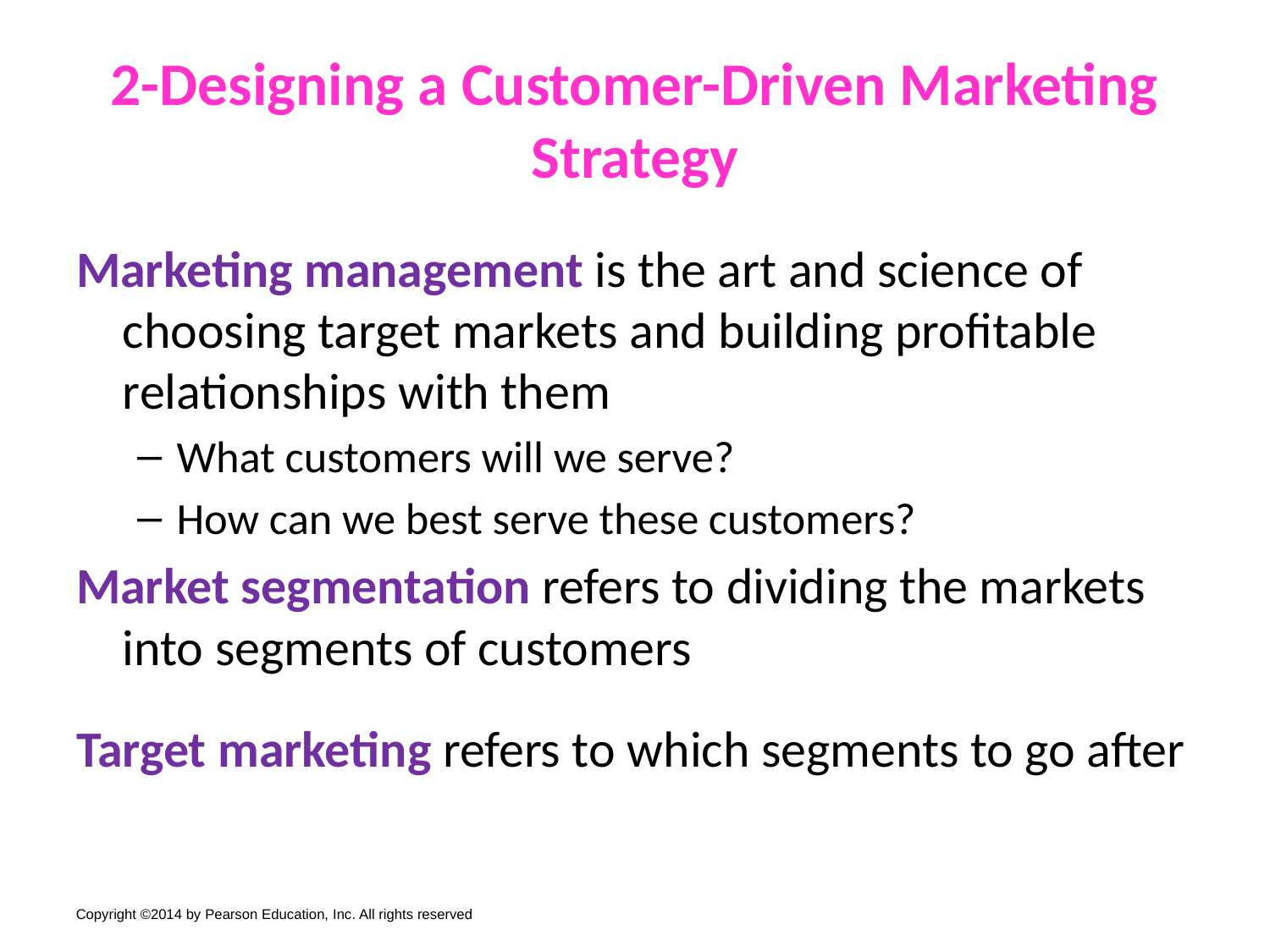

# 2-Designing a Customer-Driven Marketing Strategy

Marketing management is the art and science of choosing target markets and building profitable relationships with them
What customers will we serve?
How can we best serve these customers?
Market segmentation refers to dividing the markets into segments of customers

Target marketing refers to which segments to go after

Copyright ©2014 by Pearson Education, Inc. All rights reserved